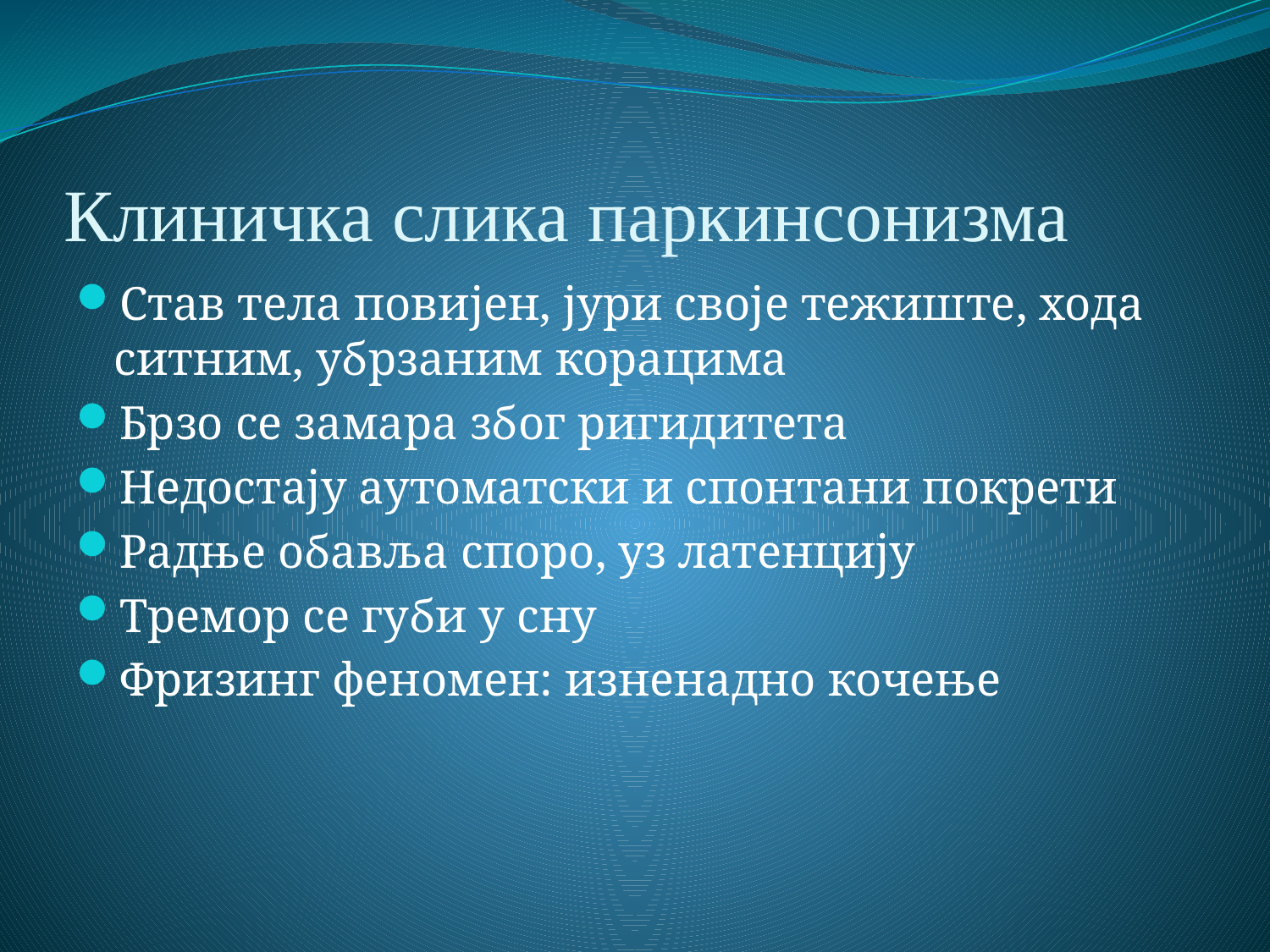

# Клиничка слика паркинсонизма
Став тела повијен, јури своје тежиште, хода ситним, убрзаним корацима
Брзо се замара због ригидитета
Недостају аутоматски и спонтани покрети
Радње обавља споро, уз латенцију
Тремор се губи у сну
Фризинг феномен: изненадно кочење